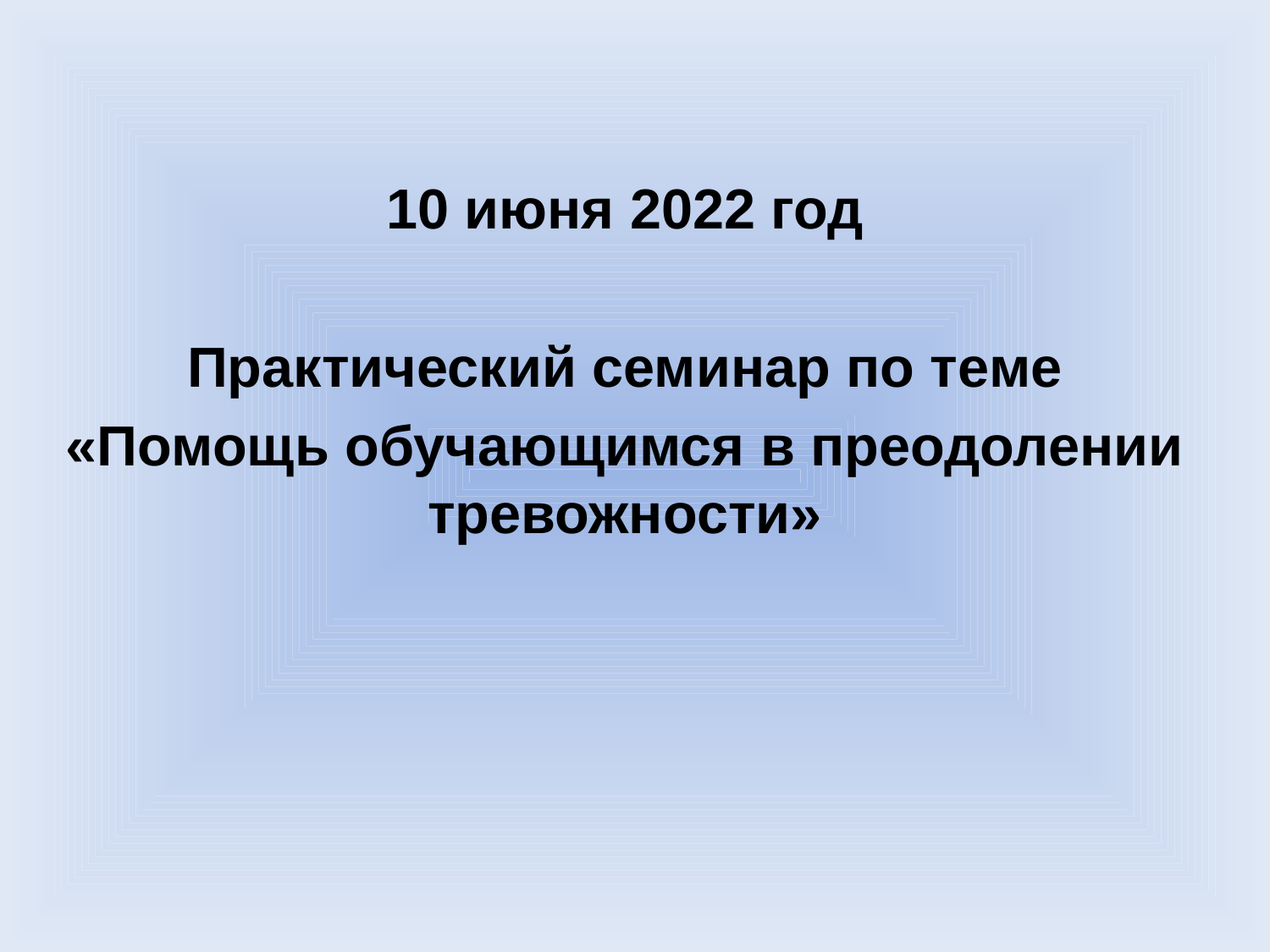

10 июня 2022 год

Практический семинар по теме
«Помощь обучающимся в преодолении тревожности»